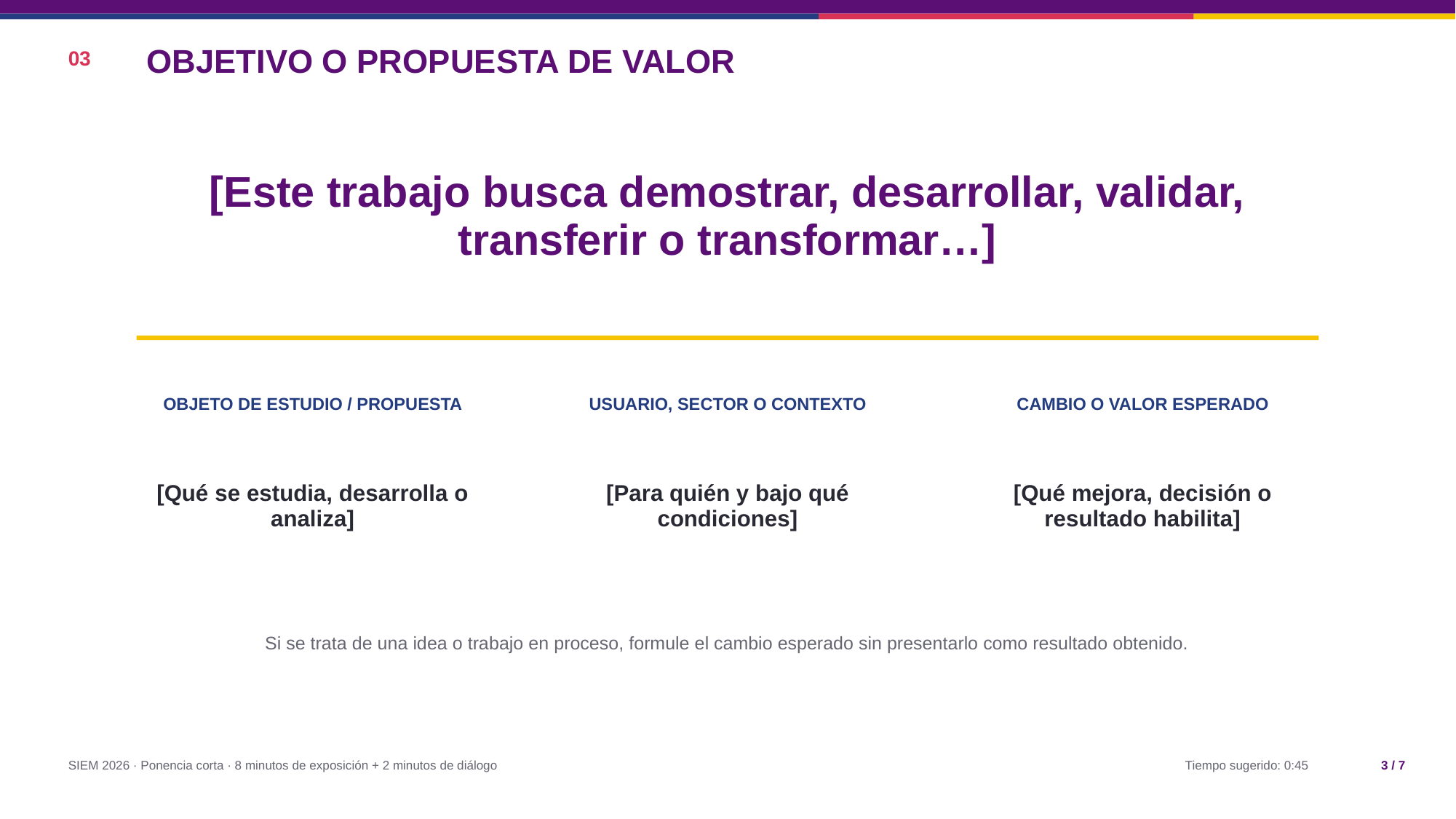

OBJETIVO O PROPUESTA DE VALOR
03
[Este trabajo busca demostrar, desarrollar, validar, transferir o transformar…]

OBJETO DE ESTUDIO / PROPUESTA
USUARIO, SECTOR O CONTEXTO
CAMBIO O VALOR ESPERADO
[Qué se estudia, desarrolla o analiza]
[Para quién y bajo qué condiciones]
[Qué mejora, decisión o resultado habilita]
Si se trata de una idea o trabajo en proceso, formule el cambio esperado sin presentarlo como resultado obtenido.
SIEM 2026 · Ponencia corta · 8 minutos de exposición + 2 minutos de diálogo
Tiempo sugerido: 0:45
3 / 7